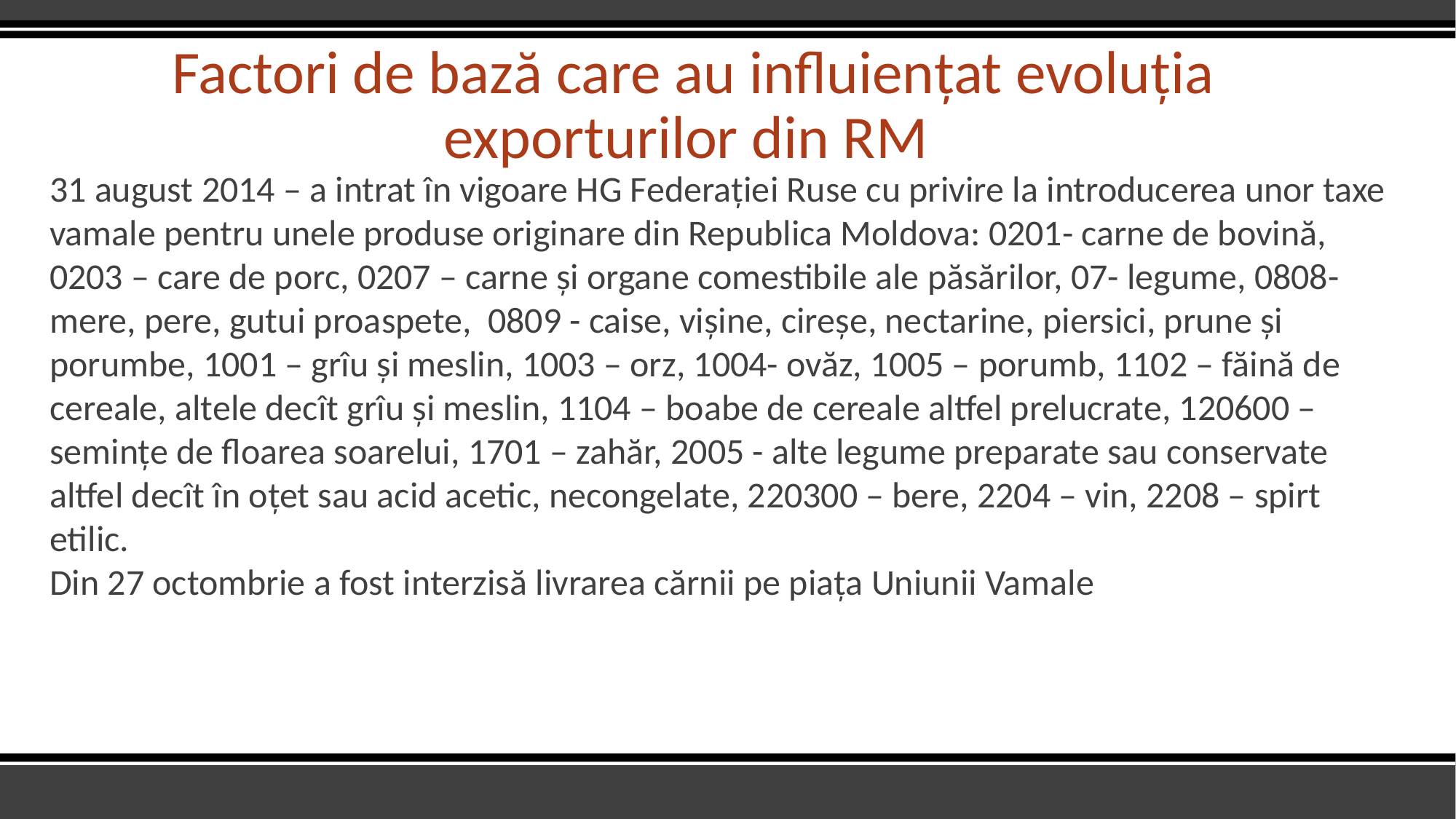

# Factori de bază care au influienţat evoluţia exporturilor din RM
31 august 2014 – a intrat în vigoare HG Federaţiei Ruse cu privire la introducerea unor taxe vamale pentru unele produse originare din Republica Moldova: 0201- carne de bovină, 0203 – care de porc, 0207 – carne şi organe comestibile ale păsărilor, 07- legume, 0808- mere, pere, gutui proaspete,  0809 - caise, vişine, cireşe, nectarine, piersici, prune şi porumbe, 1001 – grîu şi meslin, 1003 – orz, 1004- ovăz, 1005 – porumb, 1102 – făină de cereale, altele decît grîu şi meslin, 1104 – boabe de cereale altfel prelucrate, 120600 – seminţe de floarea soarelui, 1701 – zahăr, 2005 - alte legume preparate sau conservate altfel decît în oţet sau acid acetic, necongelate, 220300 – bere, 2204 – vin, 2208 – spirt etilic.
Din 27 octombrie a fost interzisă livrarea cărnii pe piaţa Uniunii Vamale